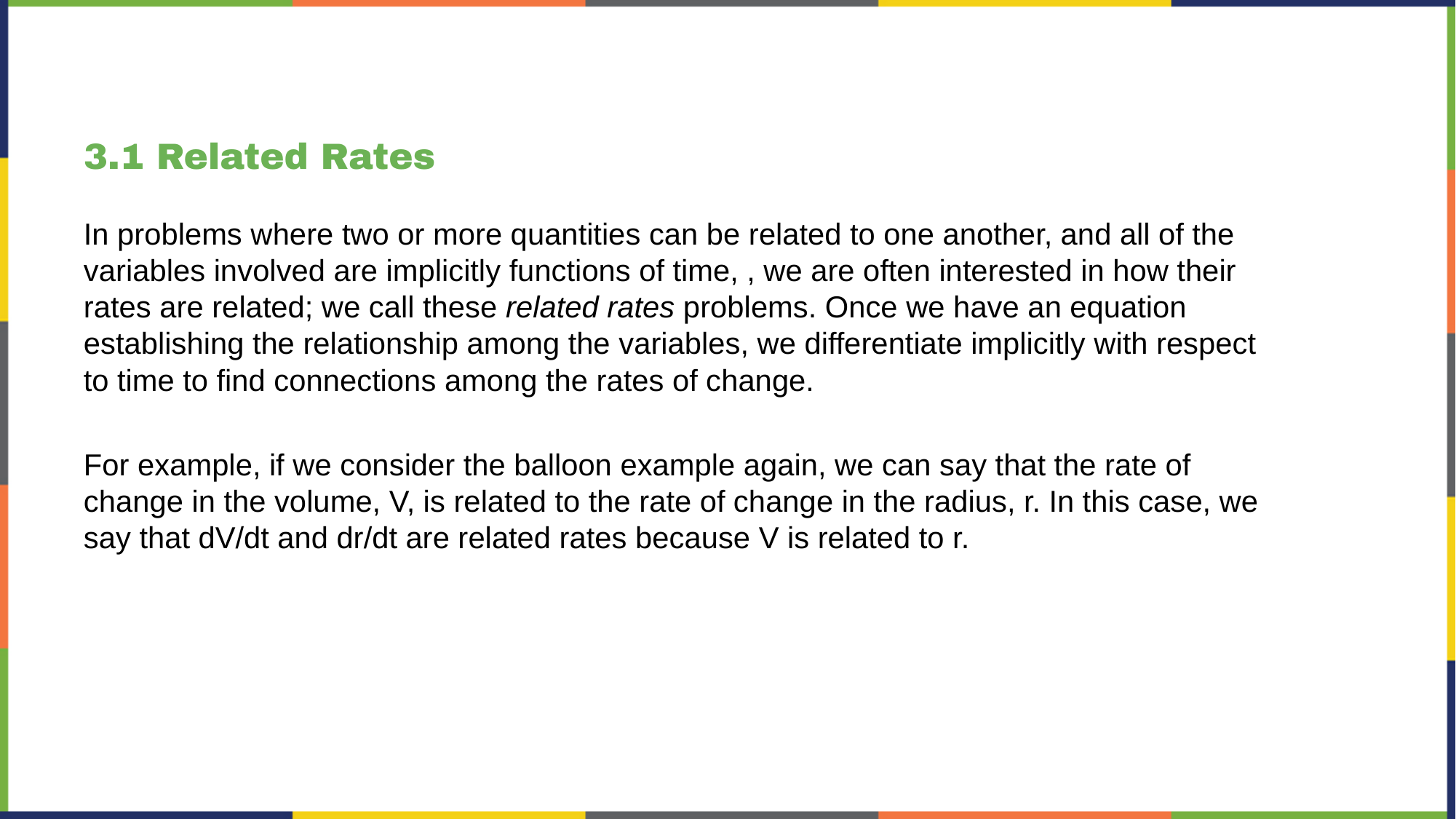

# 3.1 Related Rates
In problems where two or more quantities can be related to one another, and all of the variables involved are implicitly functions of time, , we are often interested in how their rates are related; we call these related rates problems. Once we have an equation establishing the relationship among the variables, we differentiate implicitly with respect to time to find connections among the rates of change.

For example, if we consider the balloon example again, we can say that the rate of change in the volume, V, is related to the rate of change in the radius, r. In this case, we say that dV/dt and dr/dt are related rates because V is related to r.